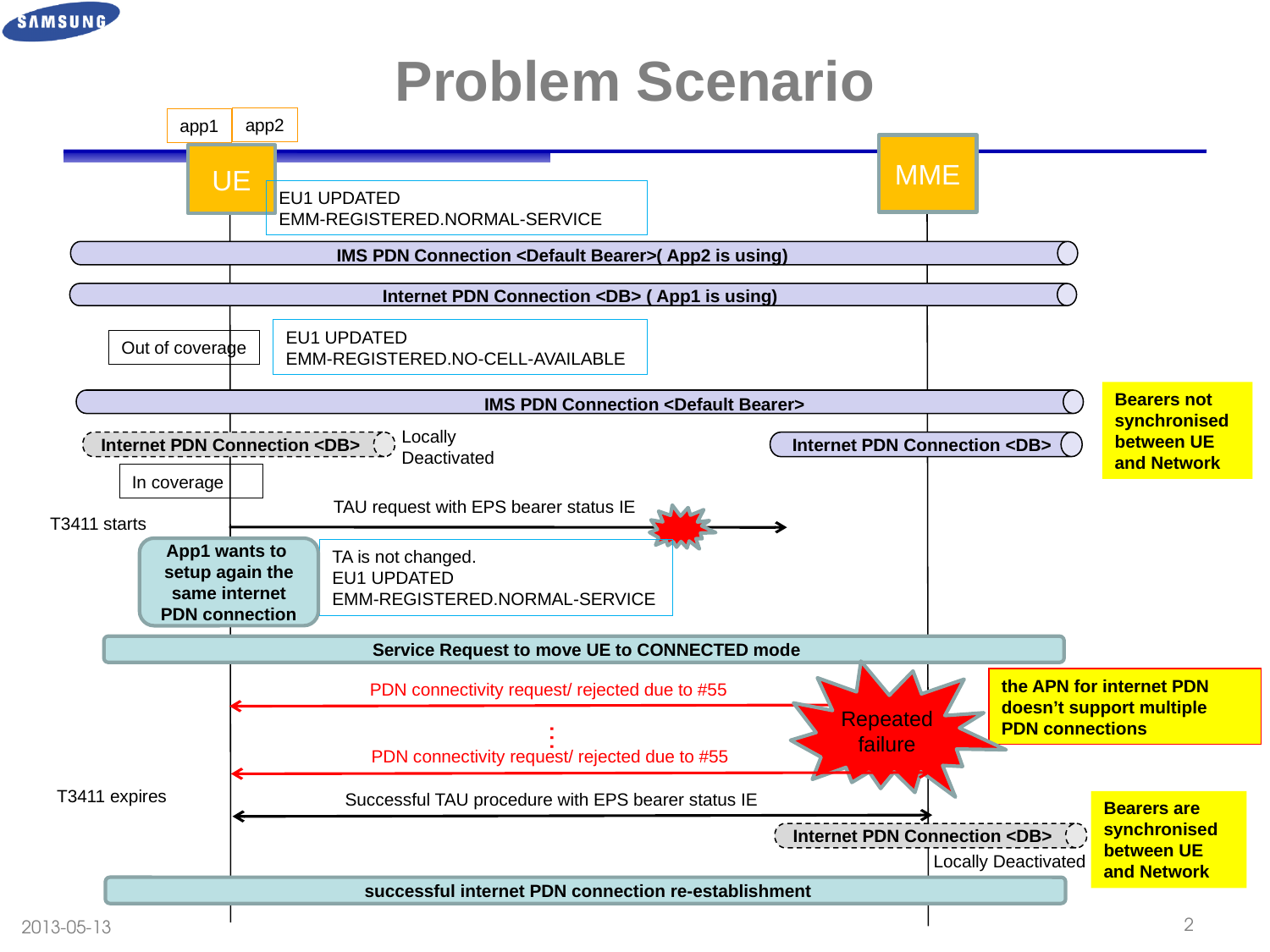

Problem Scenario
app2
app1
MME
UE
EU1 UPDATED
EMM-REGISTERED.NORMAL-SERVICE
IMS PDN Connection <Default Bearer>( App2 is using)

Internet PDN Connection <DB> ( App1 is using)

EU1 UPDATED
EMM-REGISTERED.NO-CELL-AVAILABLE
Out of coverage
Bearers not synchronised between UE and Network
IMS PDN Connection <Default Bearer>
Locally Deactivated
Internet PDN Connection <DB>
Internet PDN Connection <DB>
In coverage
TAU request with EPS bearer status IE

T3411 starts
App1 wants to  setup again the same internet PDN connection
TA is not changed.
EU1 UPDATED
EMM-REGISTERED.NORMAL-SERVICE
 Service Request to move UE to CONNECTED mode

the APN for internet PDN  doesn’t support multiple PDN connections
PDN connectivity request/ rejected due to #55

Repeated  failure
…
PDN connectivity request/ rejected due to #55
T3411 expires
Successful TAU procedure with EPS bearer status IE
Bearers are synchronised between UE and Network
Internet PDN Connection <DB>
Locally Deactivated
 successful internet PDN connection re-establishment
2